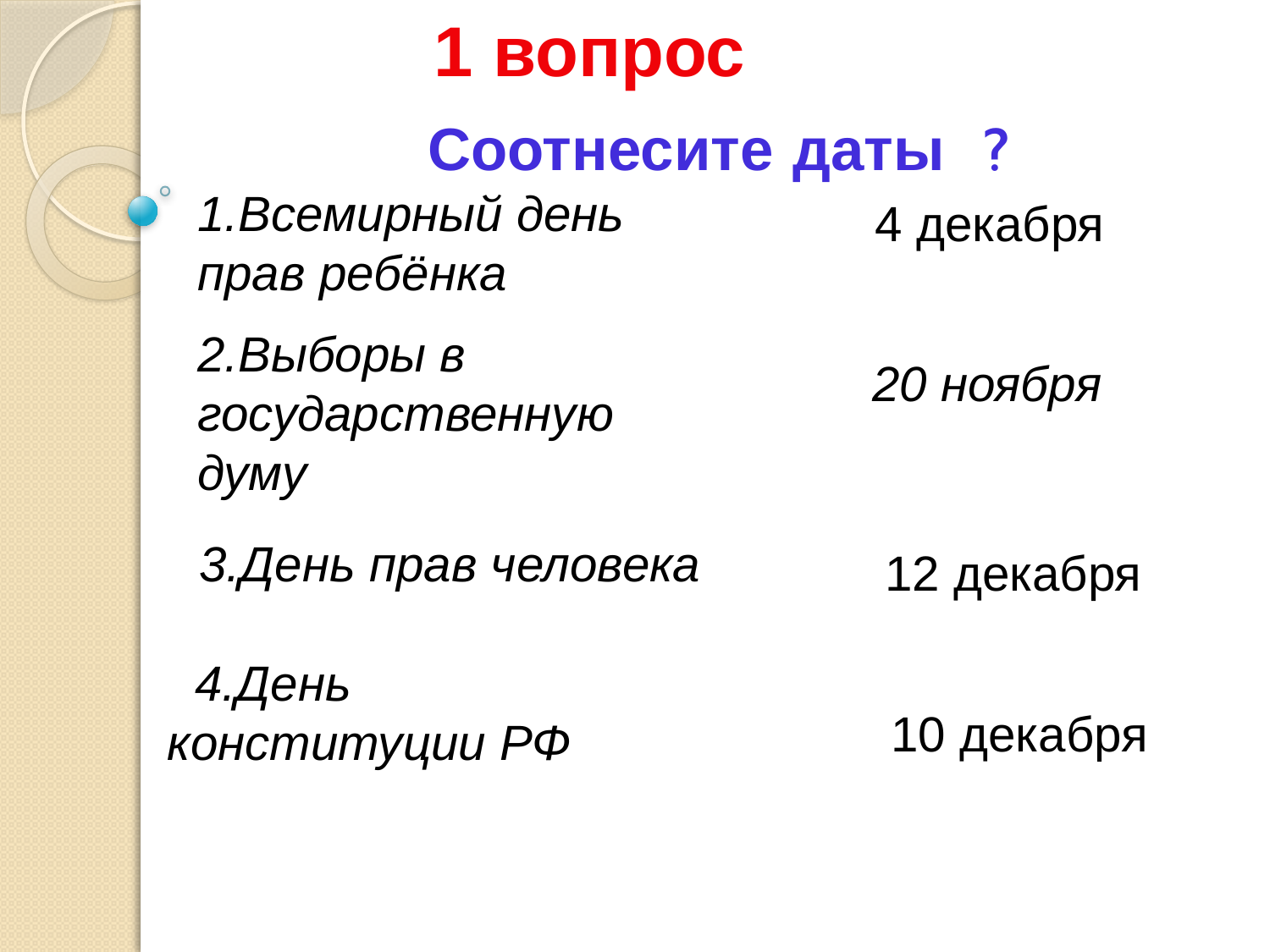

1 вопрос
            Соотнесите даты  ?
1.Всемирный день прав ребёнка

  4 декабря
2.Выборы в государственную думу

 20 ноября
3.День прав человека

  12 декабря
  4.День конституции РФ

 10 декабря